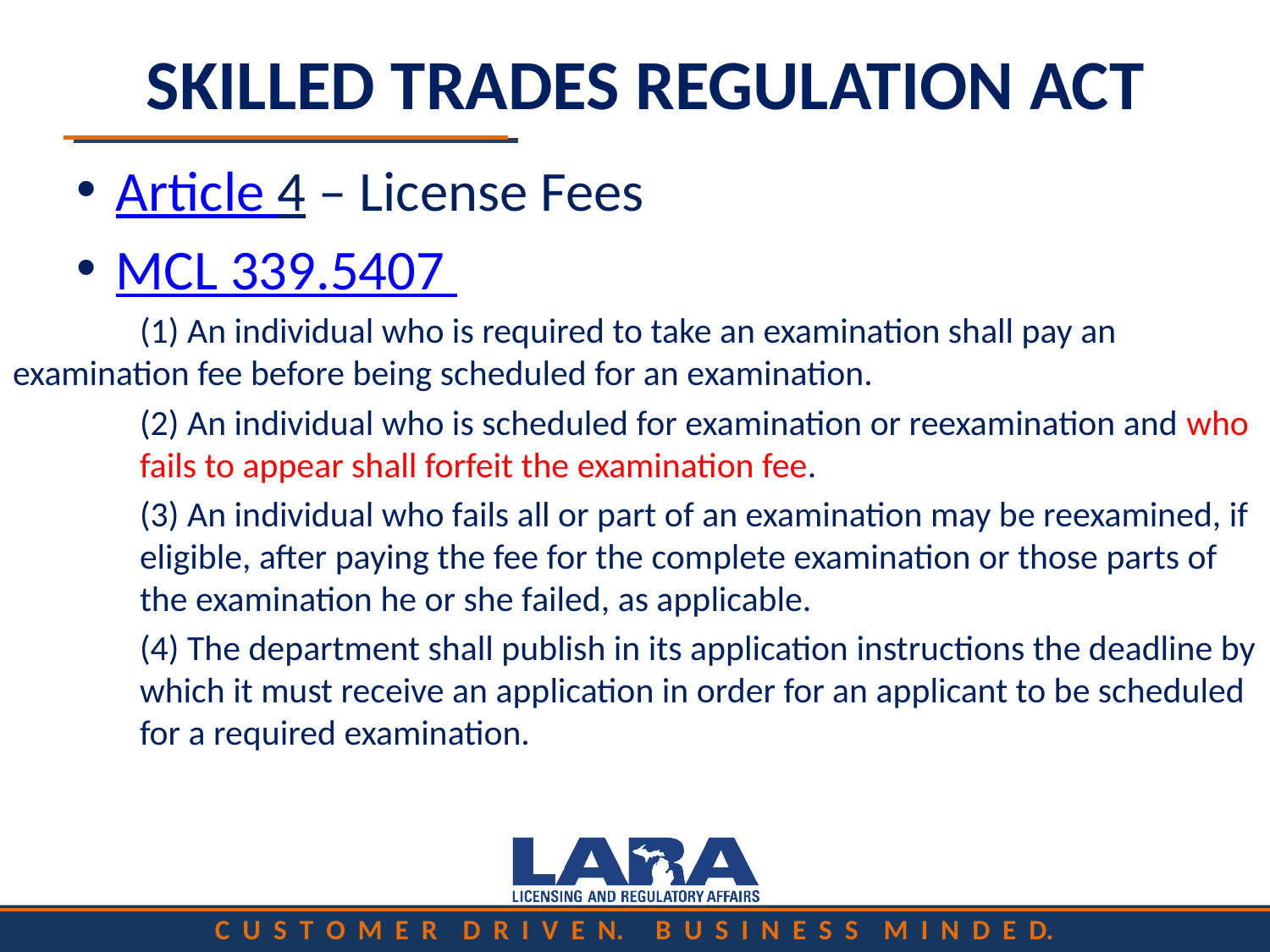

# SKILLED TRADES REGULATION ACT
Article 4 – License Fees
MCL 339.5407
	(1) An individual who is required to take an examination shall pay an 	examination fee before being scheduled for an examination.
	(2) An individual who is scheduled for examination or reexamination and who 	fails to appear shall forfeit the examination fee.
	(3) An individual who fails all or part of an examination may be reexamined, if 	eligible, after paying the fee for the complete examination or those parts of 	the examination he or she failed, as applicable.
	(4) The department shall publish in its application instructions the deadline by 	which it must receive an application in order for an applicant to be scheduled 	for a required examination.